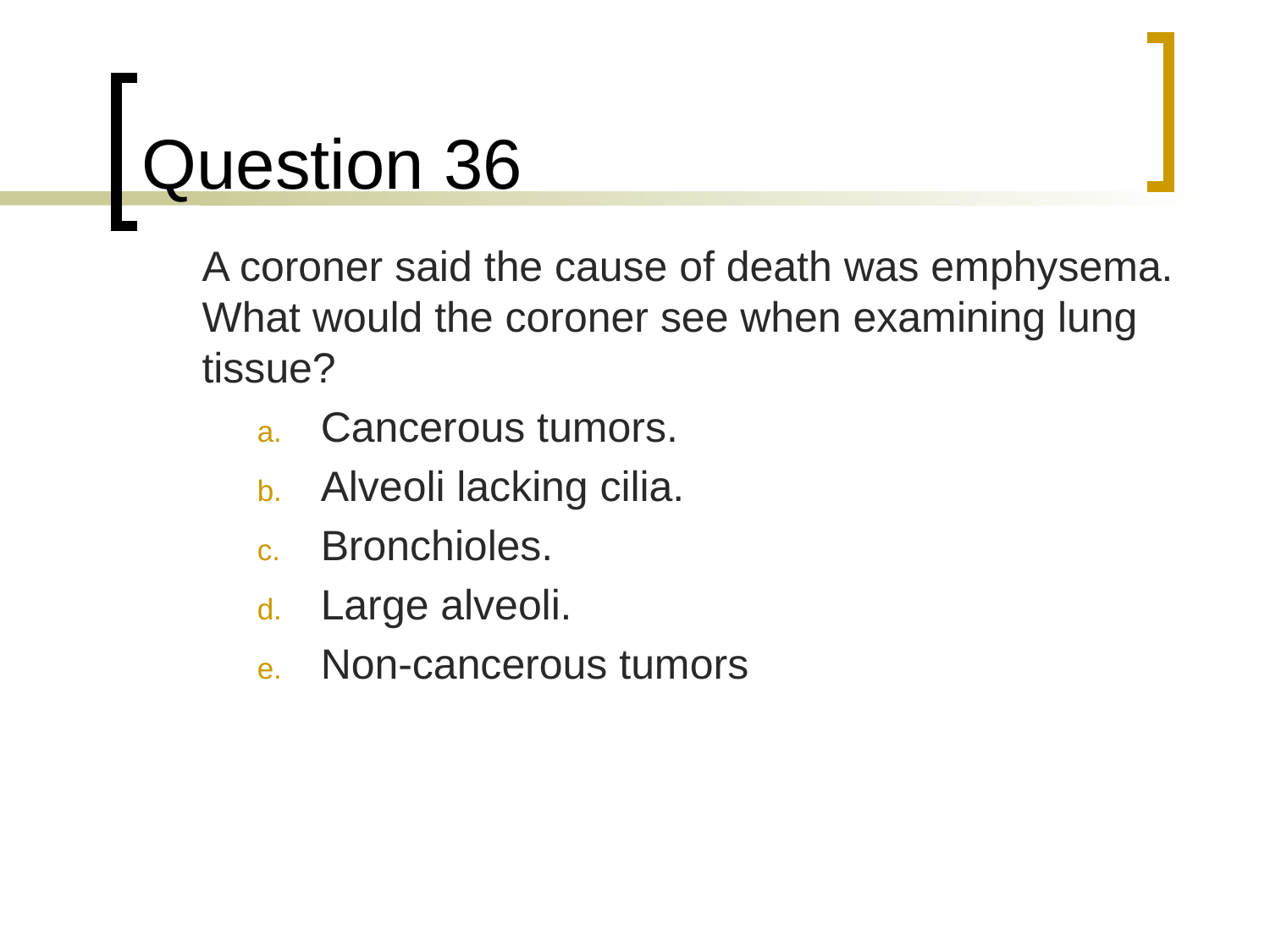

# Question 36
	A coroner said the cause of death was emphysema. What would the coroner see when examining lung tissue?
Cancerous tumors.
Alveoli lacking cilia.
Bronchioles.
Large alveoli.
Non-cancerous tumors